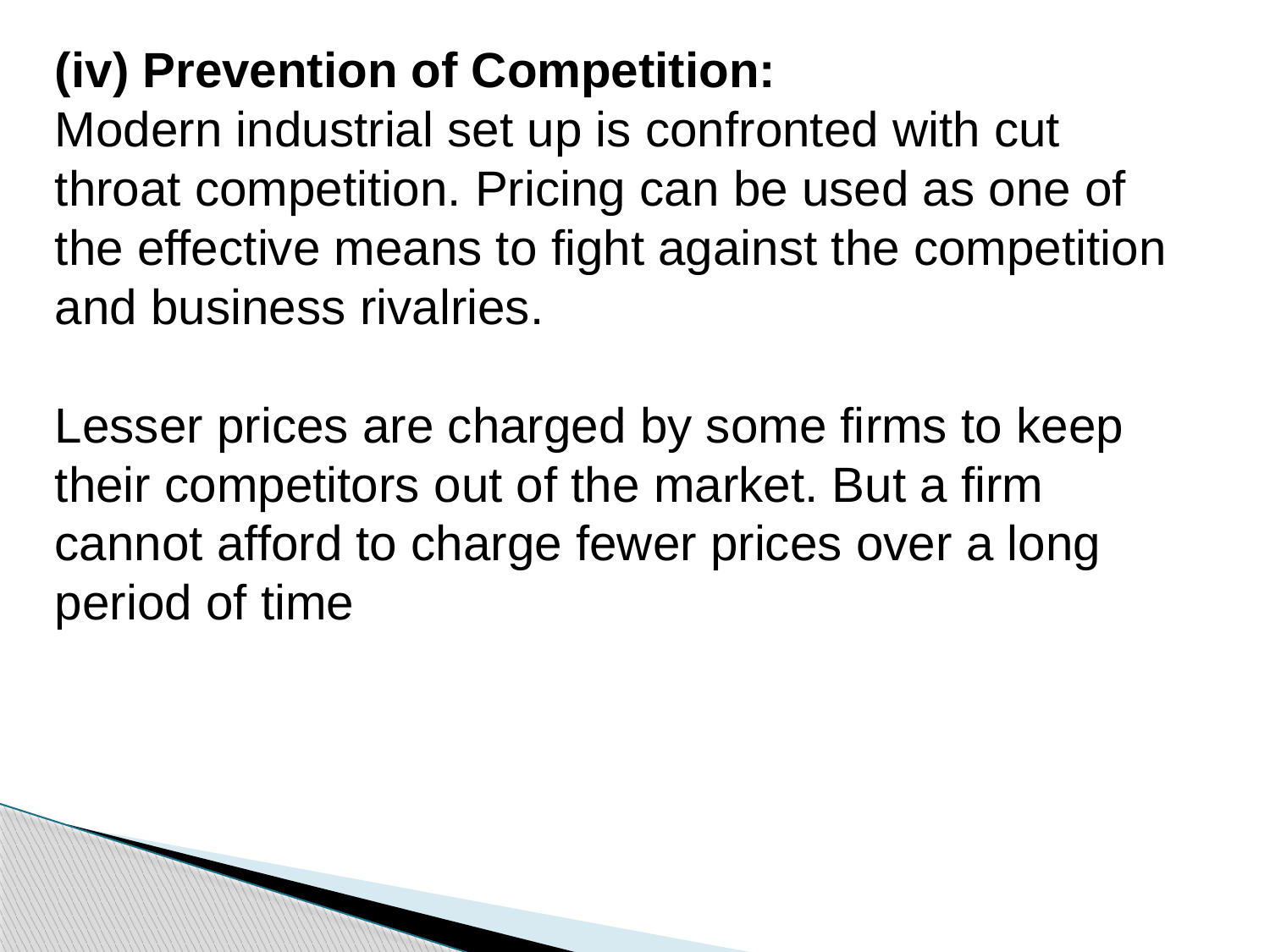

(iv) Prevention of Competition:
Modern industrial set up is confronted with cut throat competition. Pricing can be used as one of the effective means to fight against the competition and business rivalries.

Lesser prices are charged by some firms to keep their competitors out of the market. But a firm cannot afford to charge fewer prices over a long period of time